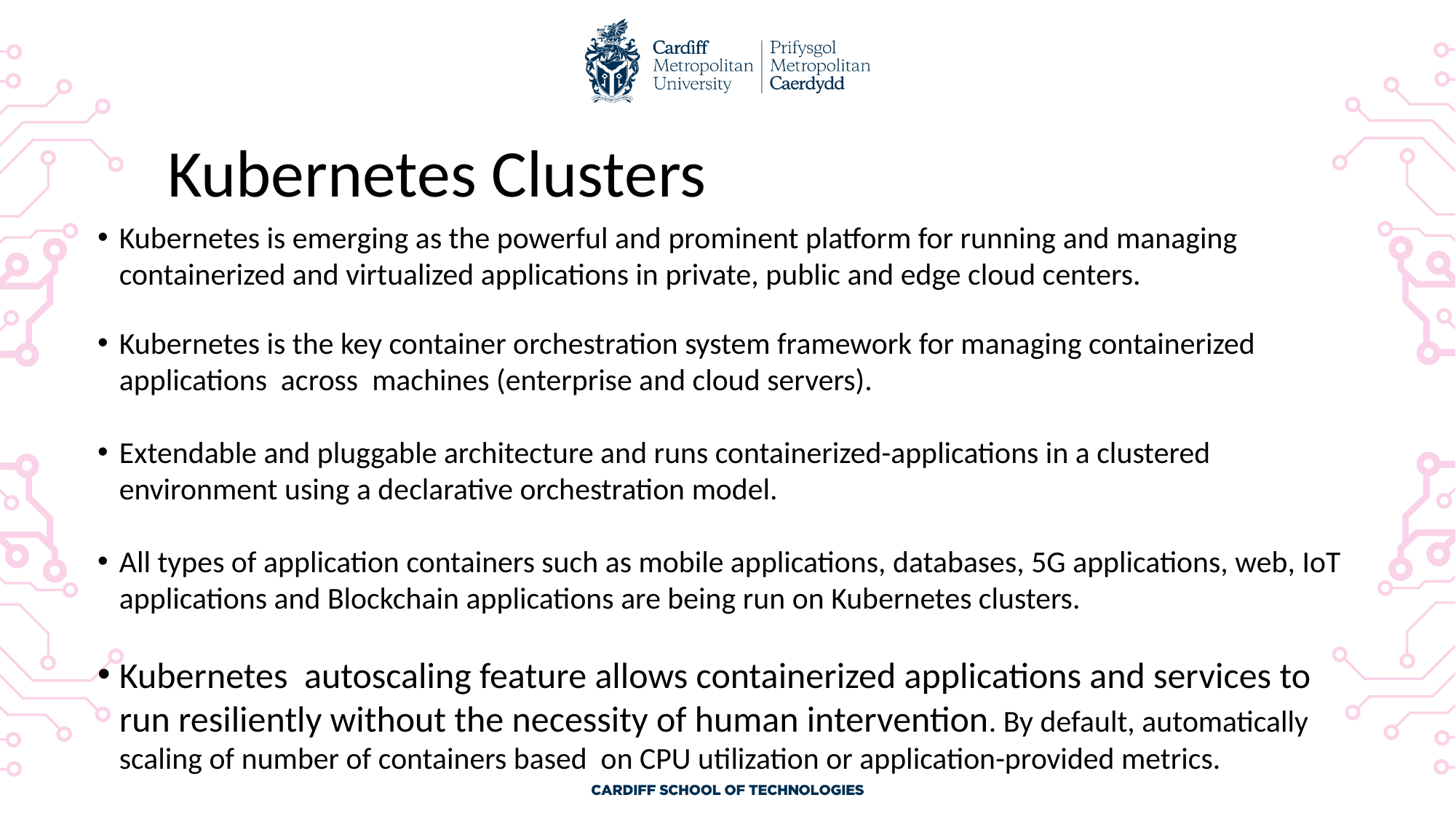

# Kubernetes Clusters
Kubernetes is emerging as the powerful and prominent platform for running and managing containerized and virtualized applications in private, public and edge cloud centers.

Kubernetes is the key container orchestration system framework for managing containerized applications  across  machines (enterprise and cloud servers).

Extendable and pluggable architecture and runs containerized-applications in a clustered  environment using a declarative orchestration model.

All types of application containers such as mobile applications, databases, 5G applications, web, IoT applications and Blockchain applications are being run on Kubernetes clusters.

Kubernetes  autoscaling feature allows containerized applications and services to run resiliently without the necessity of human intervention. By default, automatically scaling of number of containers based  on CPU utilization or application-provided metrics.